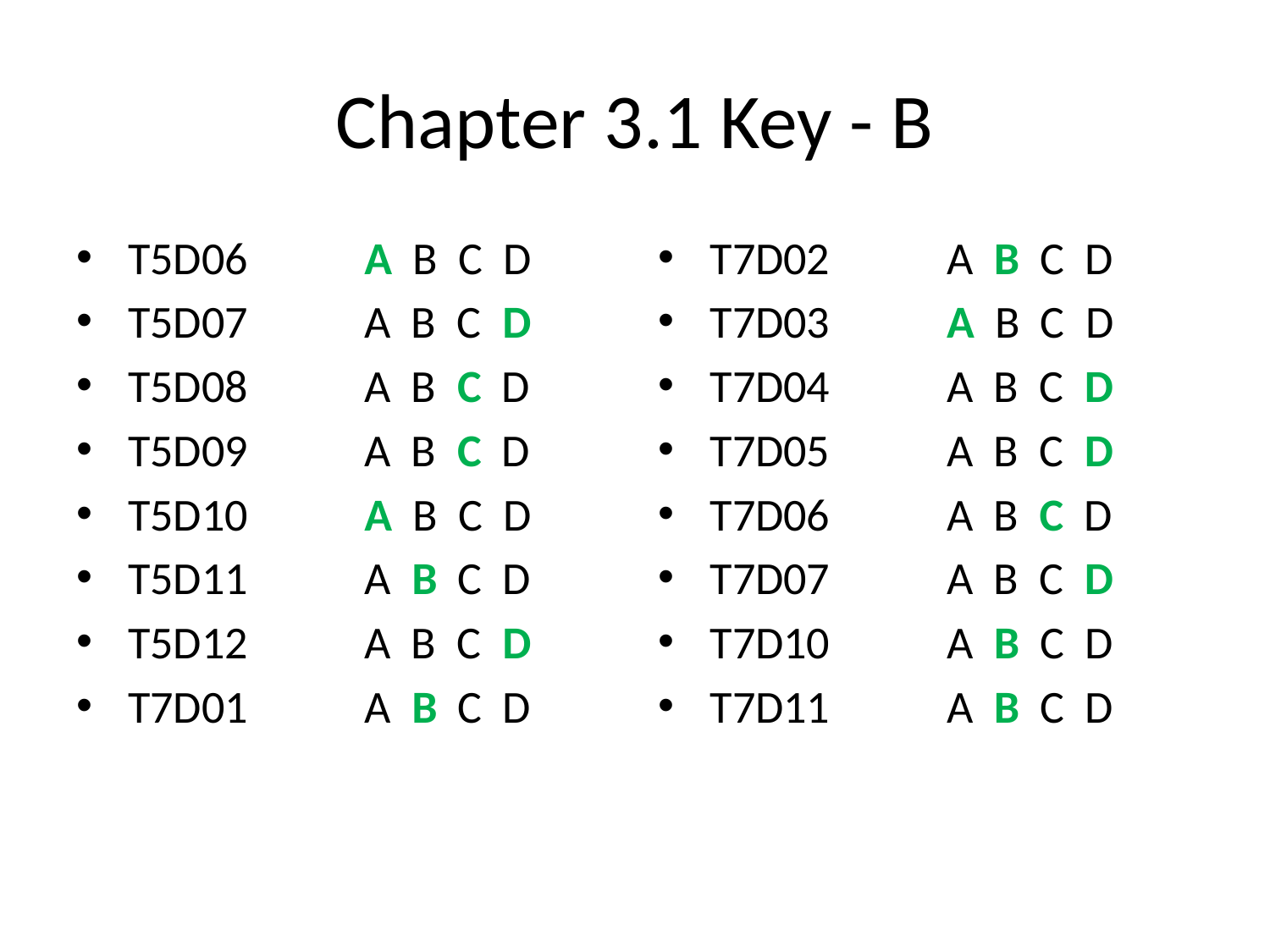

# Chapter 3.1 Key - B
T5D06		A  B  C  D
T5D07		A  B  C  D
T5D08		A  B  C  D
T5D09		A  B  C  D
T5D10		A  B  C  D
T5D11		A  B  C  D
T5D12		A  B  C  D
T7D01		A  B  C  D

T7D02		A  B  C  D
T7D03		A  B  C  D
T7D04		A  B  C  D
T7D05		A  B  C  D
T7D06		A  B  C  D
T7D07		A  B  C  D
T7D10		A  B  C  D
T7D11		A  B  C  D